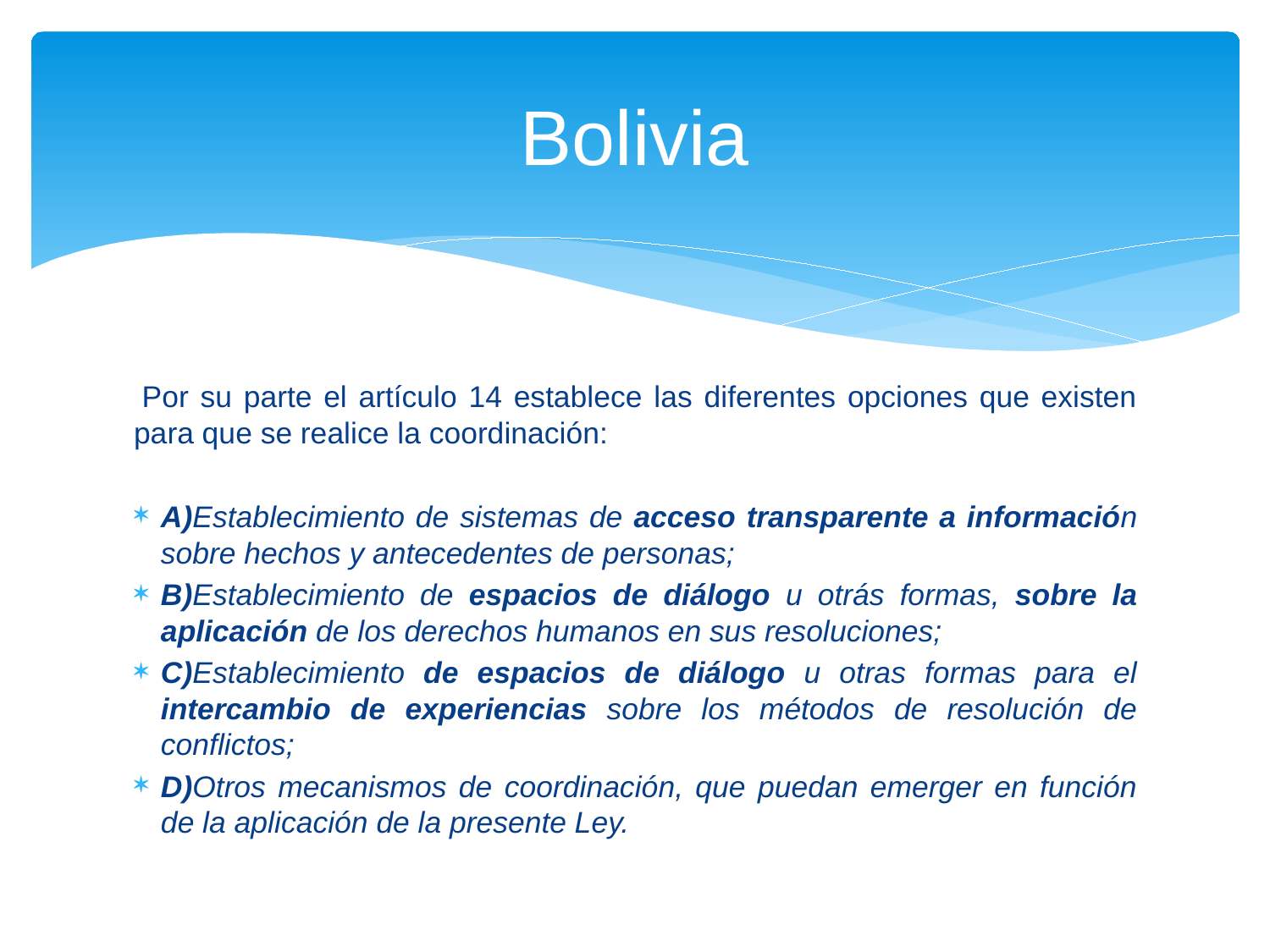

# Bolivia
 Por su parte el artículo 14 establece las diferentes opciones que existen para que se realice la coordinación:

A)Establecimiento de sistemas de acceso transparente a información sobre hechos y antecedentes de personas;
B)Establecimiento de espacios de diálogo u otrás formas, sobre la aplicación de los derechos humanos en sus resoluciones;
C)Establecimiento de espacios de diálogo u otras formas para el intercambio de experiencias sobre los métodos de resolución de conflictos;
D)Otros mecanismos de coordinación, que puedan emerger en función de la aplicación de la presente Ley.